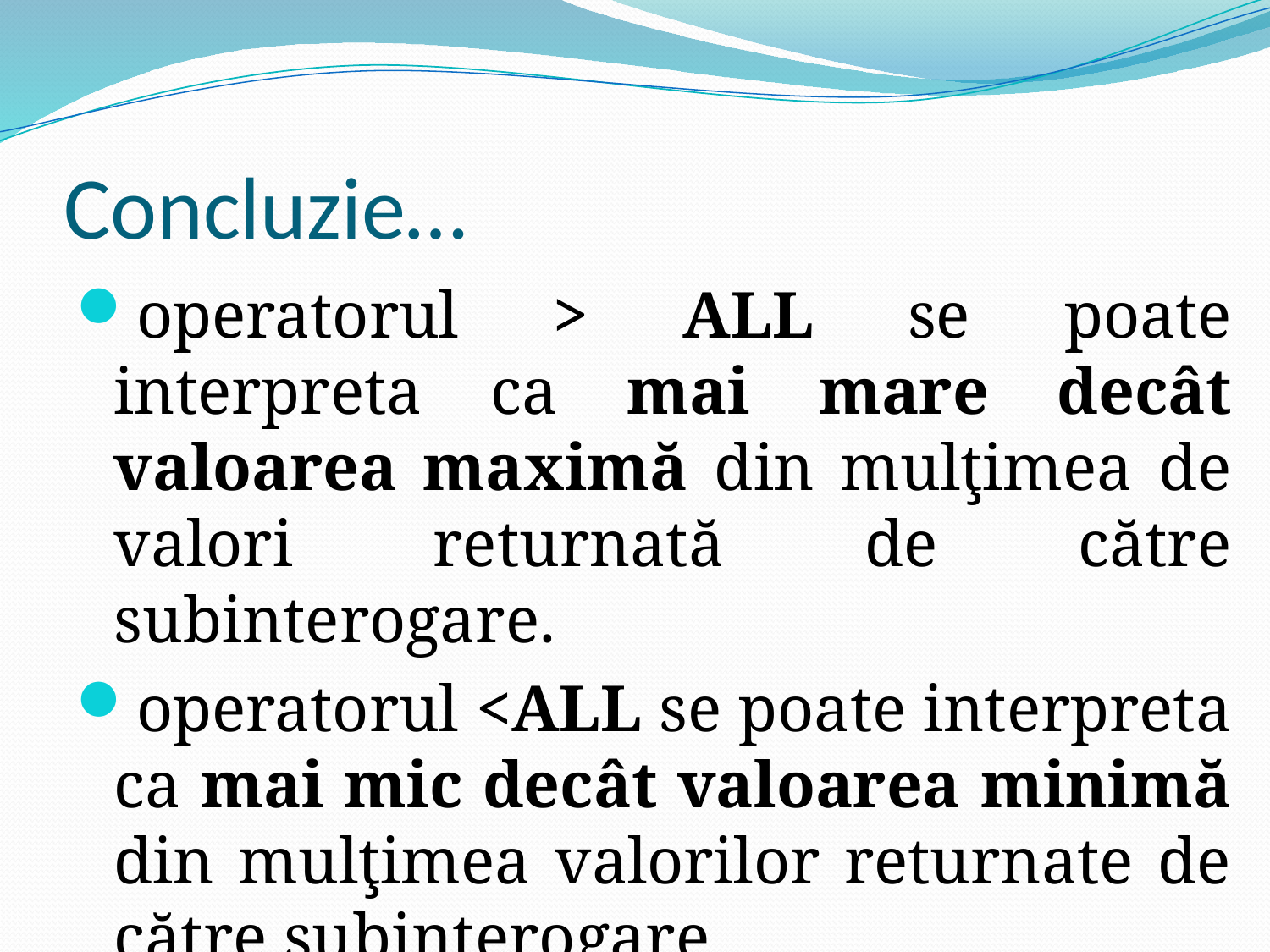

# Concluzie…
operatorul > ALL se poate interpreta ca mai mare decât valoarea maximă din mulţimea de valori returnată de către subinterogare.
operatorul <ALL se poate interpreta ca mai mic decât valoarea minimă din mulţimea valorilor returnate de către subinterogare